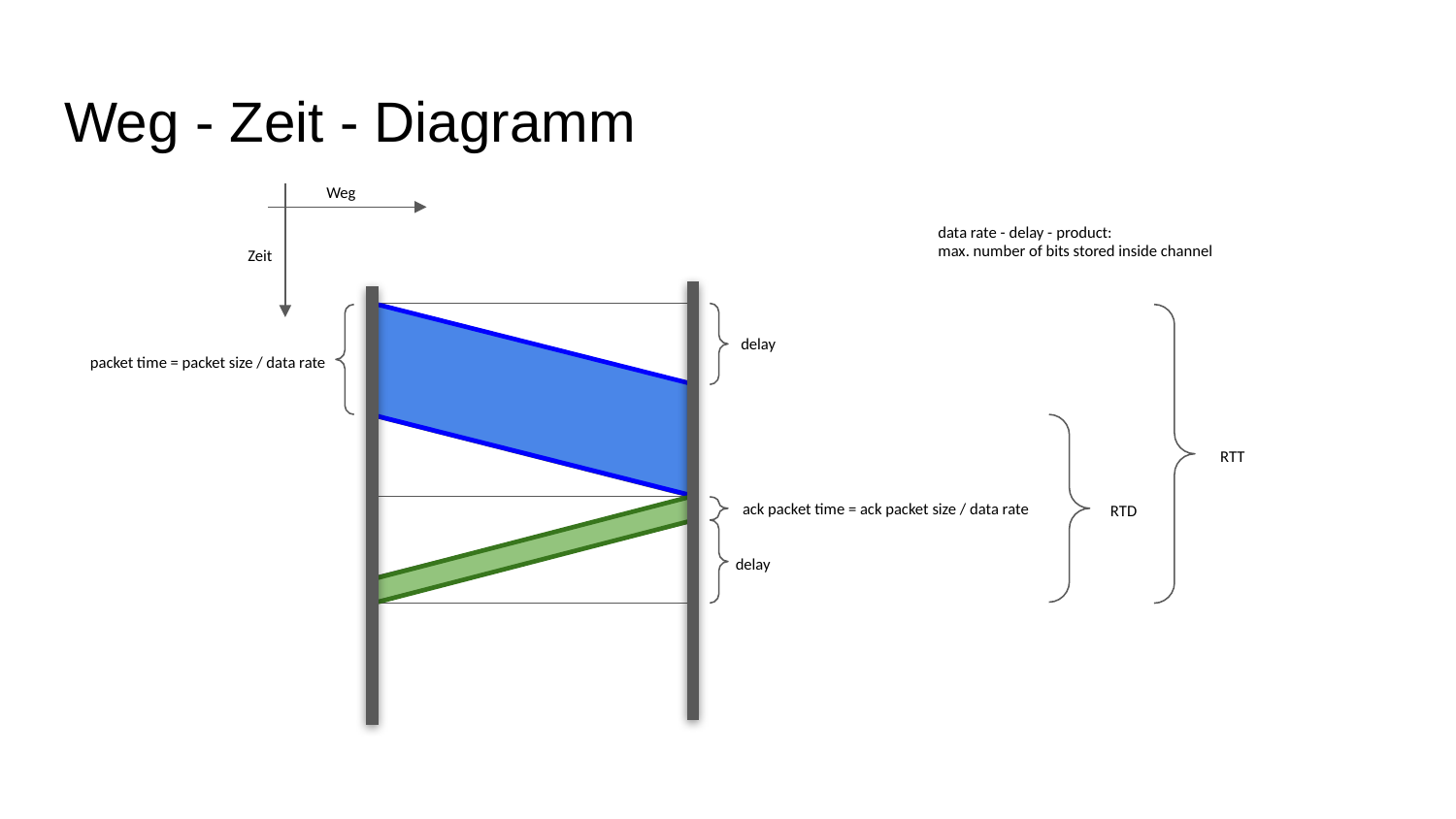

# Weg - Zeit - Diagramm
Weg
data rate - delay - product:
max. number of bits stored inside channel
Zeit

delay
packet time = packet size / data rate

RTT
ack packet time = ack packet size / data rate
RTD

delay